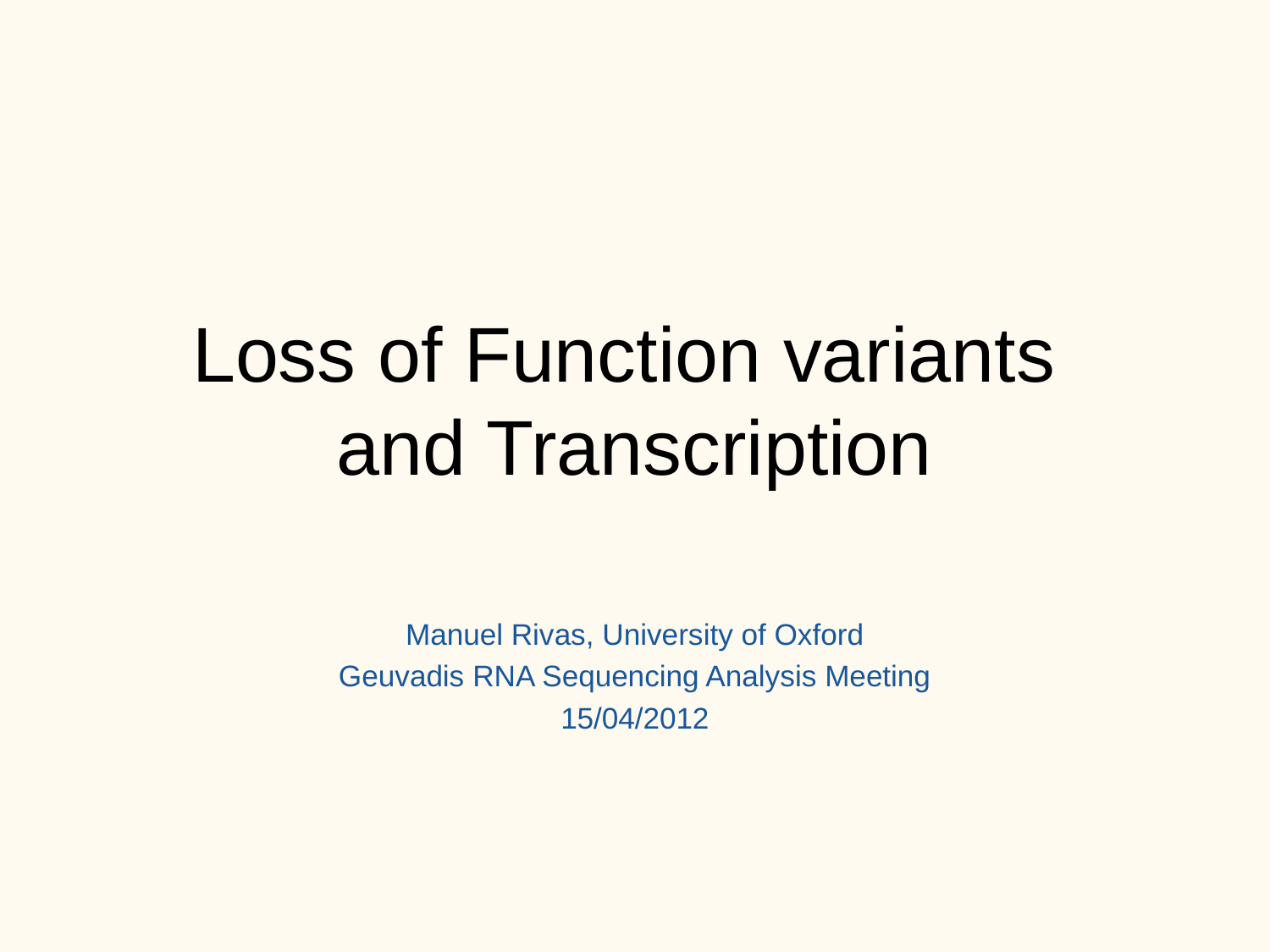

# Loss of Function variants and Transcription

Manuel Rivas, University of Oxford
Geuvadis RNA Sequencing Analysis Meeting
15/04/2012